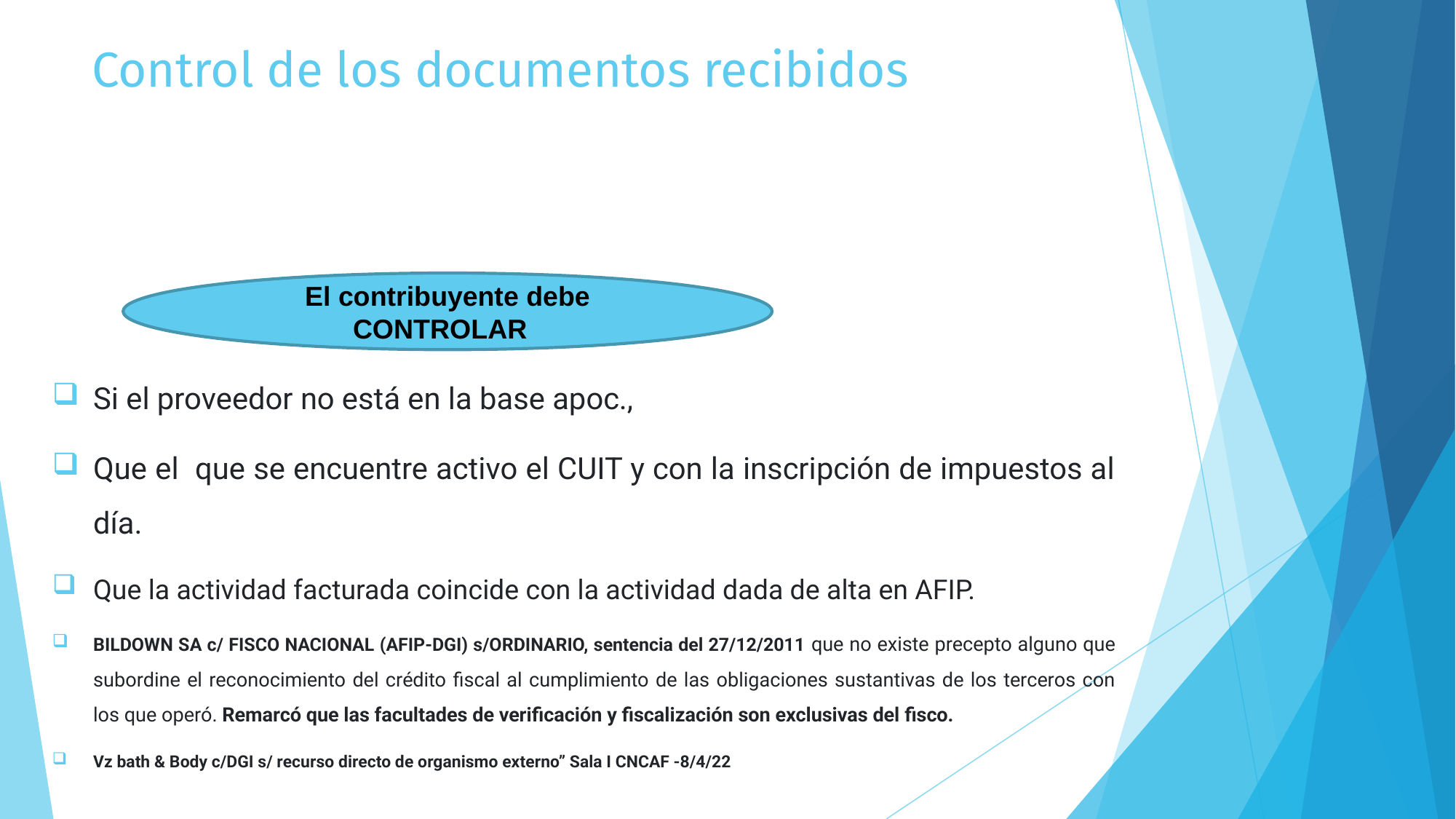

# Control de los documentos recibidos

Si el proveedor no está en la base apoc.,
Que el  que se encuentre activo el CUIT y con la inscripción de impuestos al día.
Que la actividad facturada coincide con la actividad dada de alta en AFIP.
BILDOWN SA c/ FISCO NACIONAL (AFIP-DGI) s/ORDINARIO, sentencia del 27/12/2011 que no existe precepto alguno que subordine el reconocimiento del crédito fiscal al cumplimiento de las obligaciones sustantivas de los terceros con los que operó. Remarcó que las facultades de verificación y fiscalización son exclusivas del fisco.
Vz bath & Body c/DGI s/ recurso directo de organismo externo” Sala I CNCAF -8/4/22
El contribuyente debe CONTROLAR